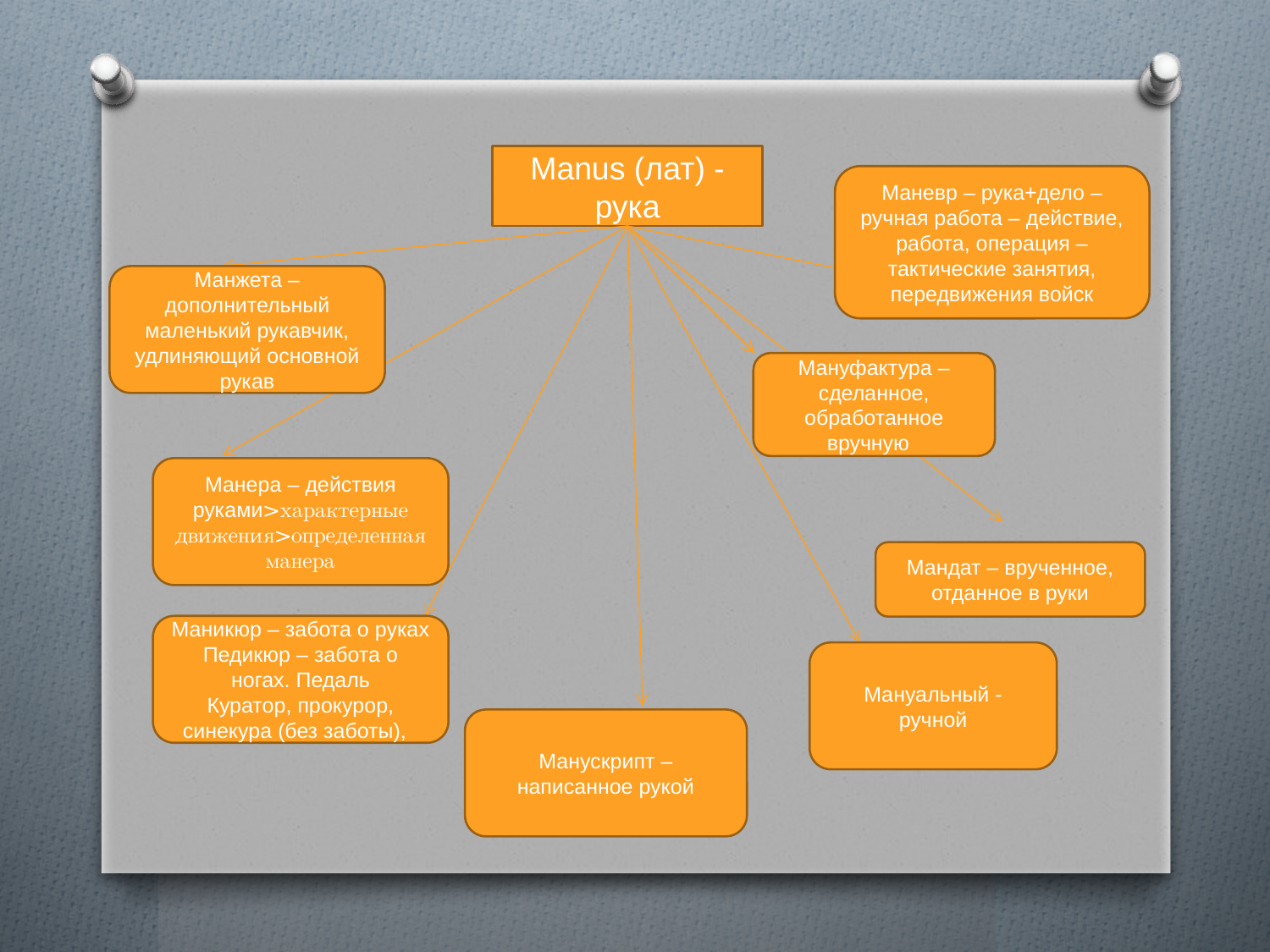

Manus (лат) - рука
Маневр – рука+дело – ручная работа – действие, работа, операция – тактические занятия, передвижения войск
Манжета – дополнительный маленький рукавчик, удлиняющий основной рукав
Мануфактура – сделанное, обработанное вручную
Манера – действия руками>характерные движения>определенная манера
Мандат – врученное, отданное в руки
Маникюр – забота о руках
Педикюр – забота о ногах. Педаль
Куратор, прокурор, синекура (без заботы),
Мануальный - ручной
Манускрипт – написанное рукой